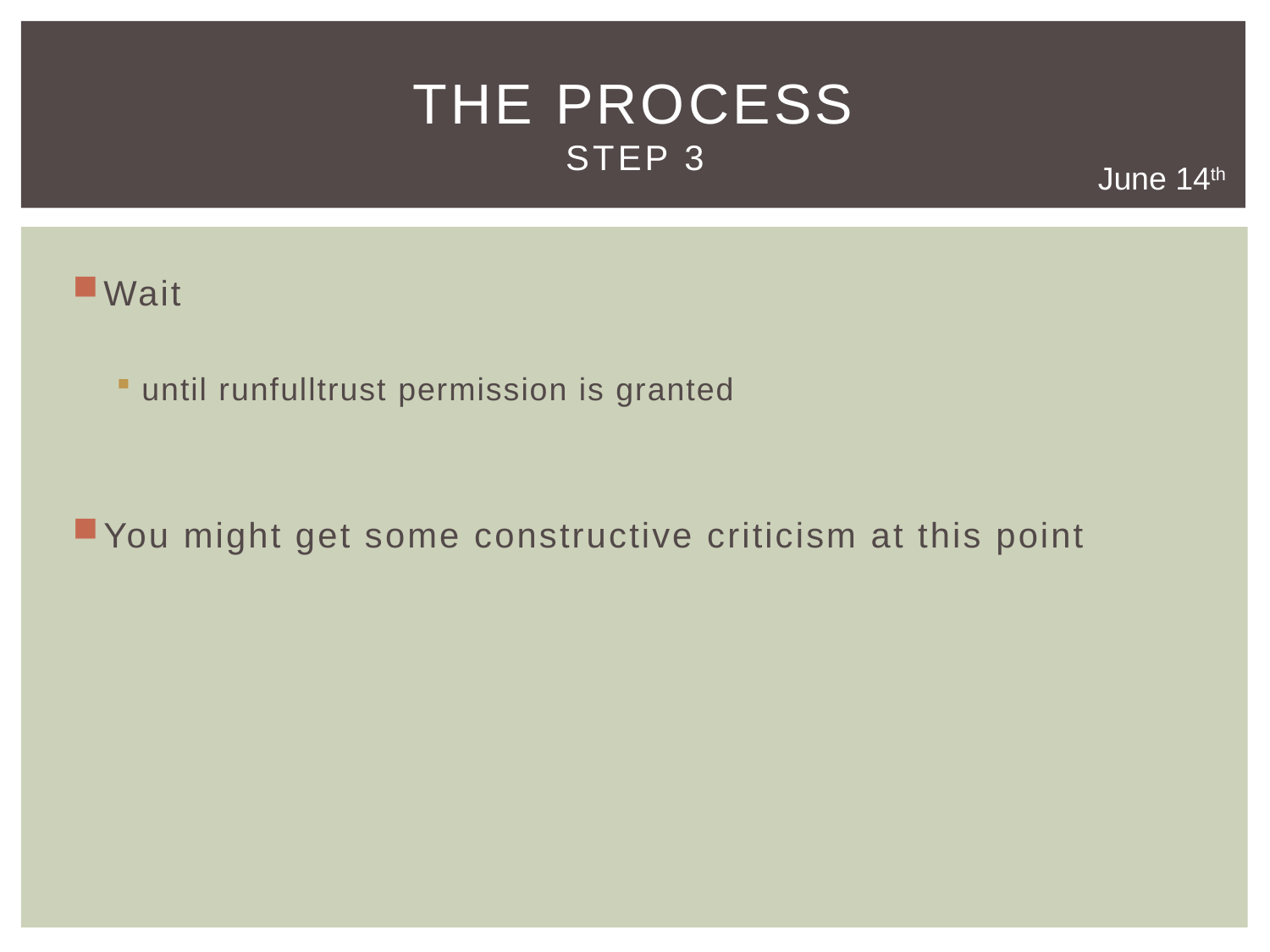

# The Process Step 3
June 14th
Wait

until runfulltrust permission is granted

You might get some constructive criticism at this point